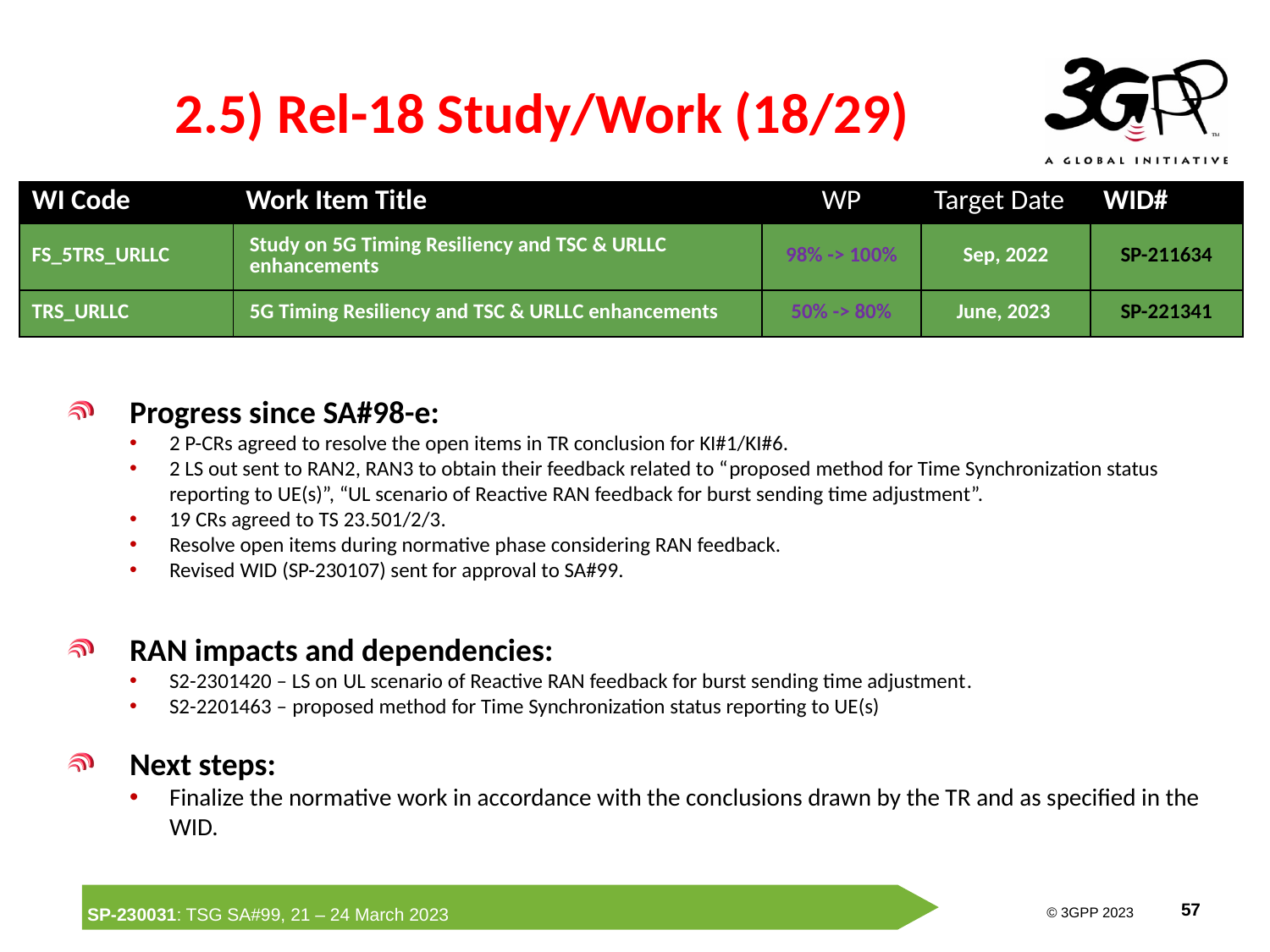

# 2.5) Rel-18 Study/Work (18/29)
| WI Code | Work Item Title | WP | Target Date | WID# |
| --- | --- | --- | --- | --- |
| FS\_5TRS\_URLLC | Study on 5G Timing Resiliency and TSC & URLLC enhancements | 98% -> 100% | Sep, 2022 | SP-211634 |
| TRS\_URLLC | 5G Timing Resiliency and TSC & URLLC enhancements | 50% -> 80% | June, 2023 | SP-221341 |
Progress since SA#98-e:
2 P-CRs agreed to resolve the open items in TR conclusion for KI#1/KI#6.
2 LS out sent to RAN2, RAN3 to obtain their feedback related to “proposed method for Time Synchronization status reporting to UE(s)”, “UL scenario of Reactive RAN feedback for burst sending time adjustment”.
19 CRs agreed to TS 23.501/2/3.
Resolve open items during normative phase considering RAN feedback.
Revised WID (SP-230107) sent for approval to SA#99.

RAN impacts and dependencies:
S2-2301420 – LS on UL scenario of Reactive RAN feedback for burst sending time adjustment.
S2-2201463 – proposed method for Time Synchronization status reporting to UE(s)

Next steps:
Finalize the normative work in accordance with the conclusions drawn by the TR and as specified in the WID.